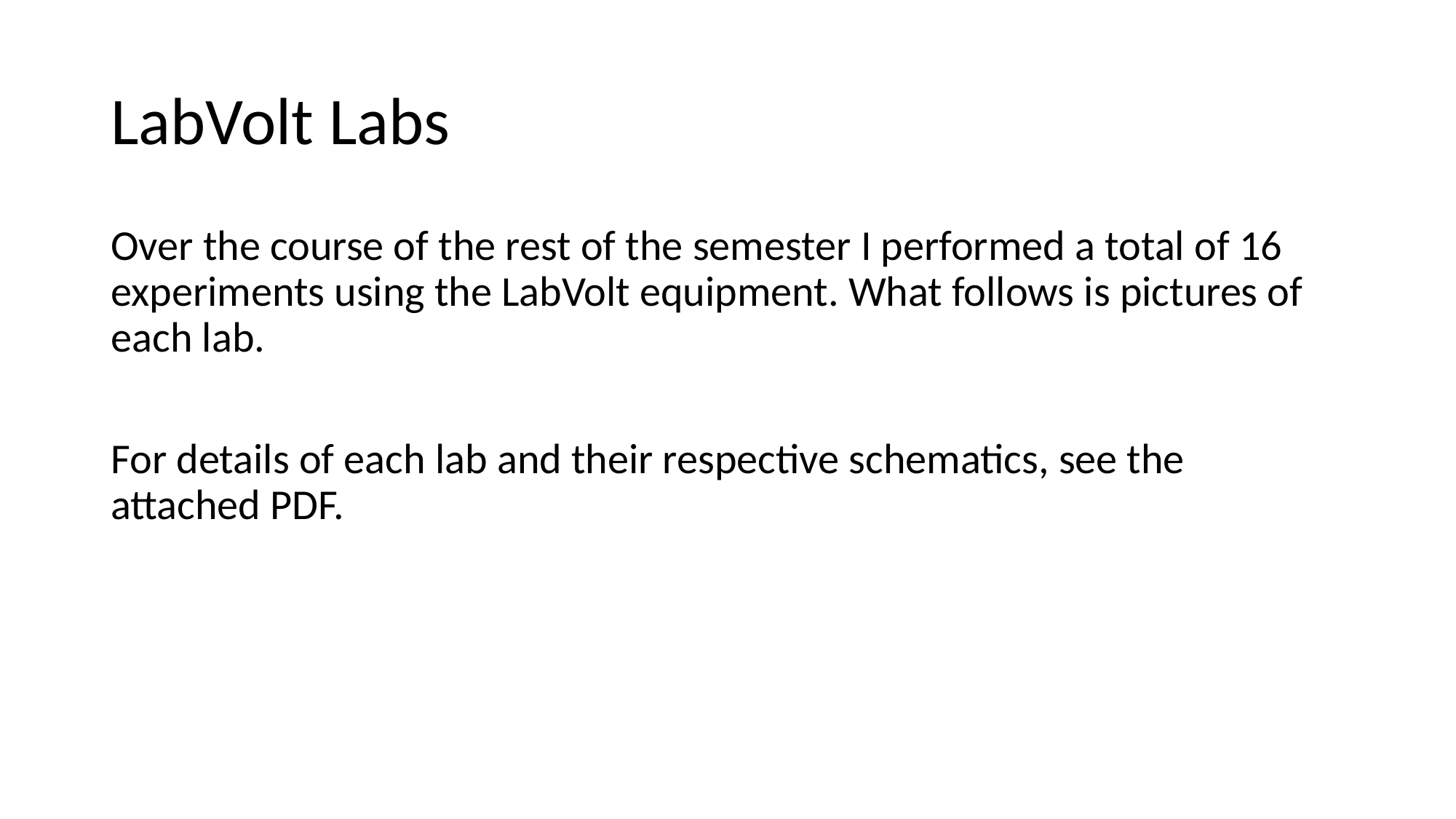

# LabVolt Labs
Over the course of the rest of the semester I performed a total of 16 experiments using the LabVolt equipment. What follows is pictures of each lab.

For details of each lab and their respective schematics, see the attached PDF.